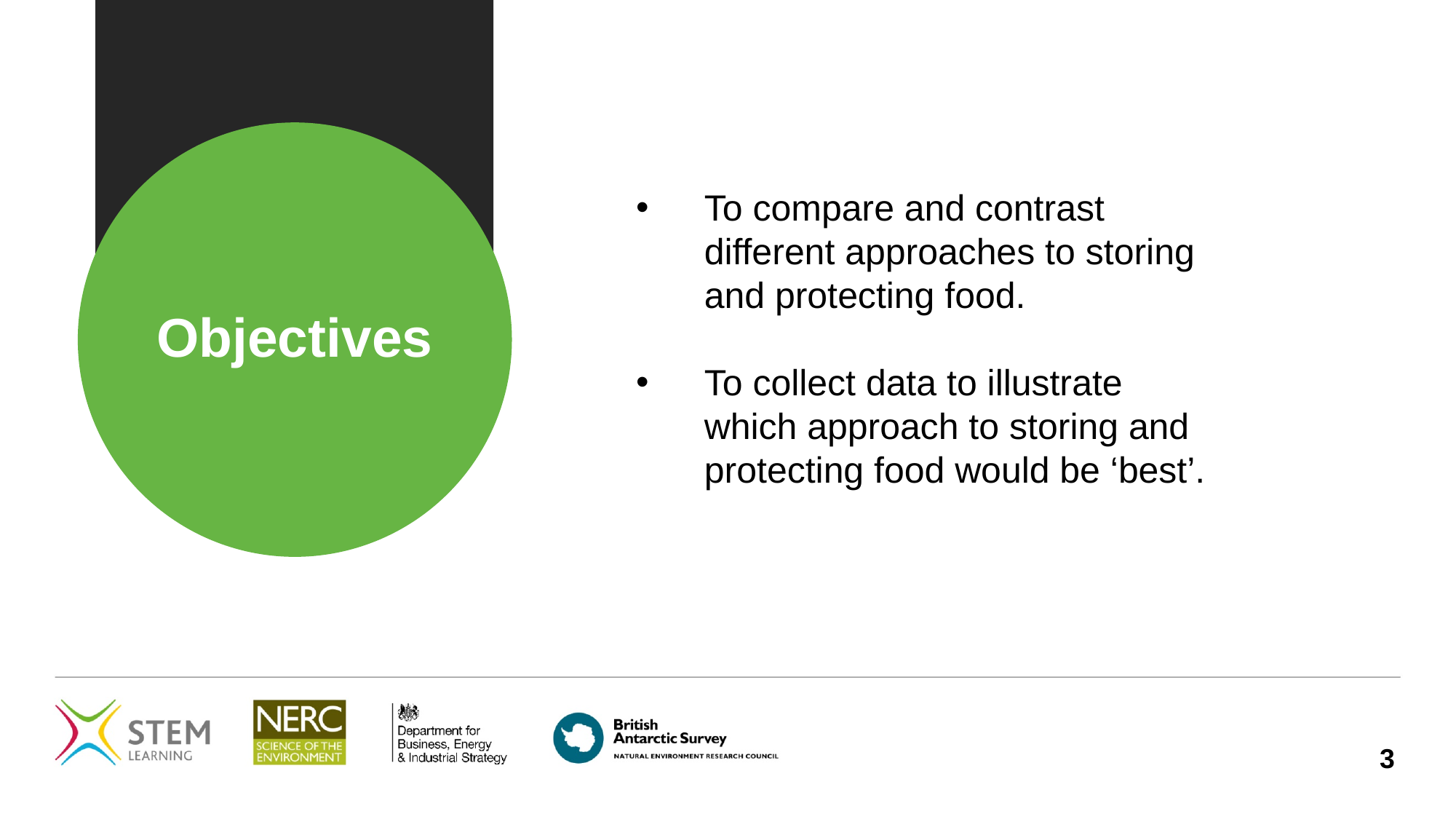

To compare and contrast different approaches to storing and protecting food.

To collect data to illustrate which approach to storing and protecting food would be ‘best’.
# Objectives
3